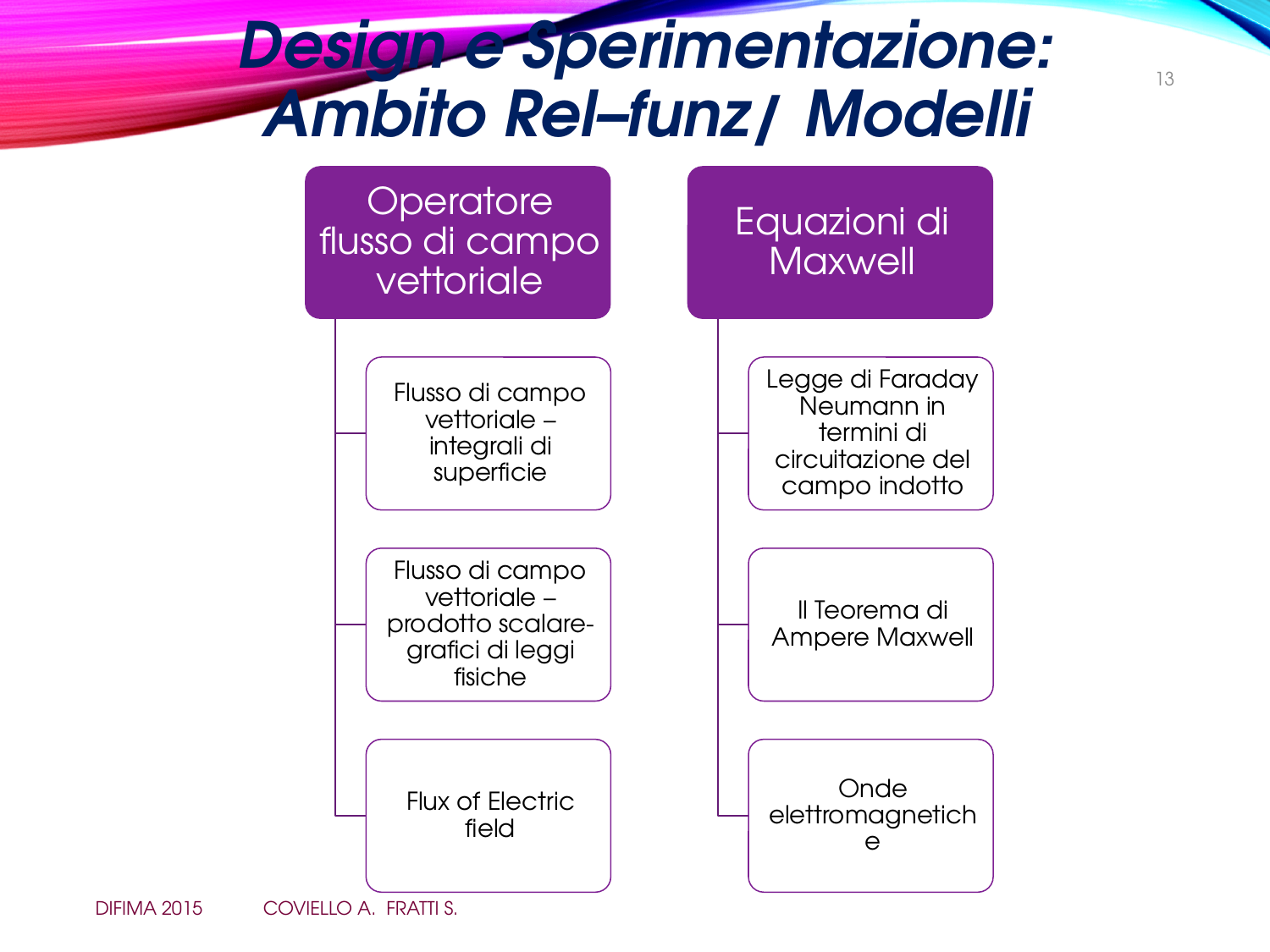

# Design e Sperimentazione: Ambito Rel–funz/ Modelli
13
Operatore flusso di campo vettoriale
Flusso di campo vettoriale – integrali di superficie
Flusso di campo vettoriale – prodotto scalare- grafici di leggi fisiche
Flux of Electric field
Equazioni di Maxwell
Legge di Faraday Neumann in termini di circuitazione del campo indotto
Il Teorema di Ampere Maxwell
Onde elettromagnetiche
DIFIMA 2015            COVIELLO A.  FRATTI S.